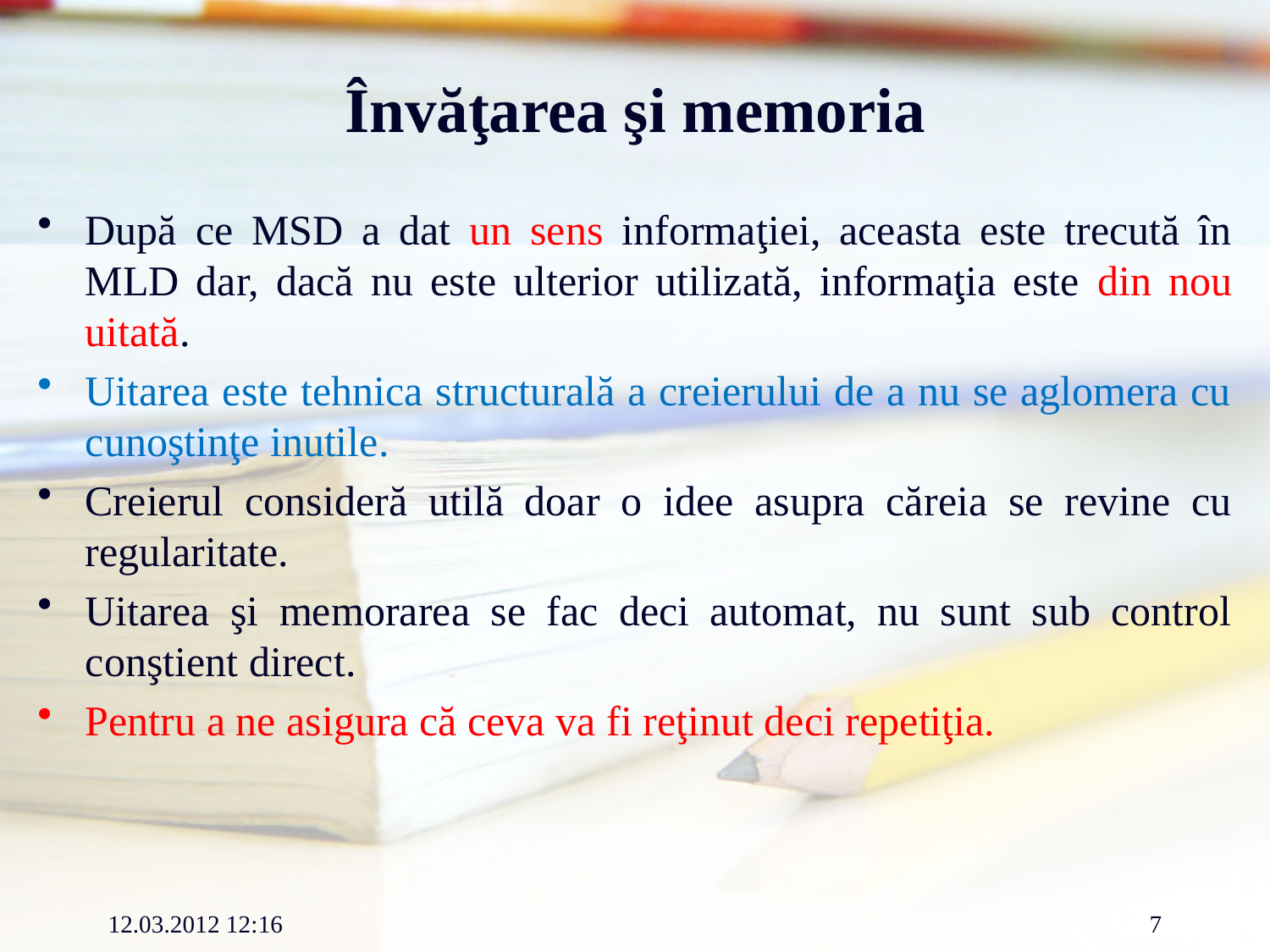

# Învăţarea şi memoria
După ce MSD a dat un sens informaţiei, aceasta este trecută în MLD dar, dacă nu este ulterior utilizată, informaţia este din nou uitată.
Uitarea este tehnica structurală a creierului de a nu se aglomera cu cunoştinţe inutile.
Creierul consideră utilă doar o idee asupra căreia se revine cu regularitate.
Uitarea şi memorarea se fac deci automat, nu sunt sub control conştient direct.
Pentru a ne asigura că ceva va fi reţinut deci repetiţia.
12.03.2012 12:16
7